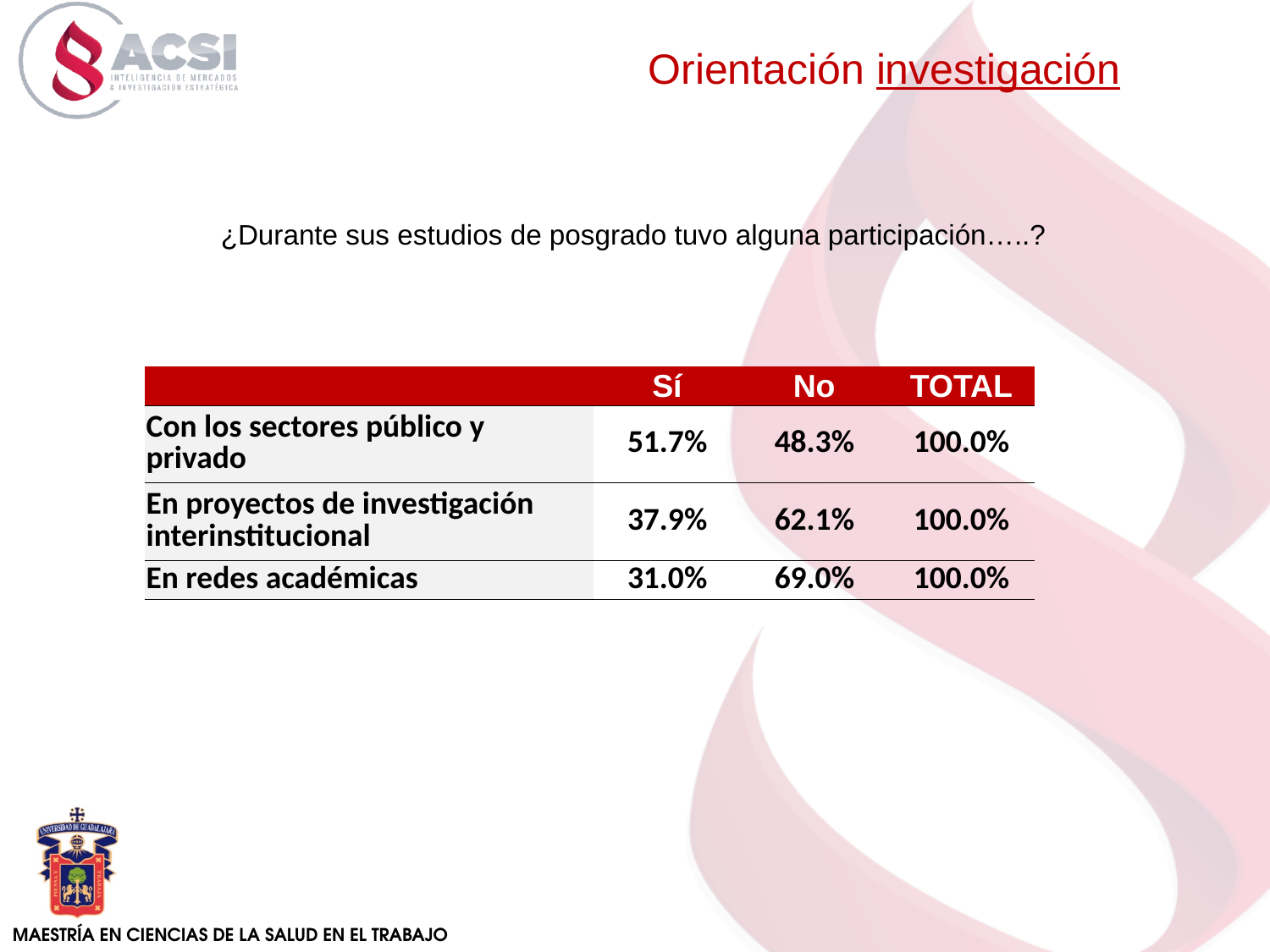

Orientación investigación
¿Durante sus estudios de posgrado tuvo alguna participación…..?
|  | Sí | No | TOTAL |
| --- | --- | --- | --- |
| Con los sectores público y privado | 51.7% | 48.3% | 100.0% |
| En proyectos de investigación interinstitucional | 37.9% | 62.1% | 100.0% |
| En redes académicas | 31.0% | 69.0% | 100.0% |